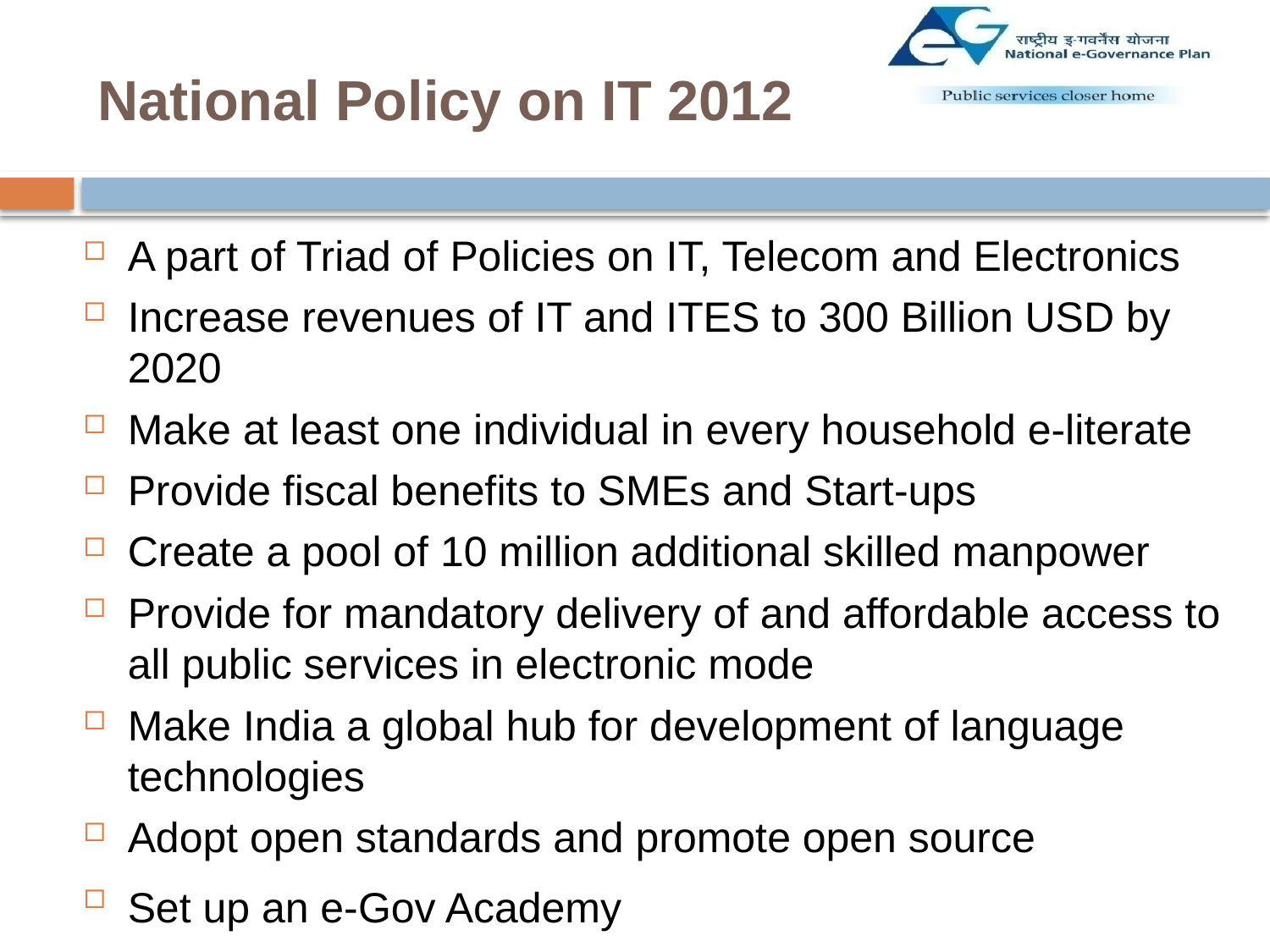

National Policy on IT 2012
A part of Triad of Policies on IT, Telecom and Electronics
Increase revenues of IT and ITES to 300 Billion USD by 2020
Make at least one individual in every household e-literate
Provide fiscal benefits to SMEs and Start-ups
Create a pool of 10 million additional skilled manpower
Provide for mandatory delivery of and affordable access to all public services in electronic mode
Make India a global hub for development of language technologies
Adopt open standards and promote open source
Set up an e-Gov Academy